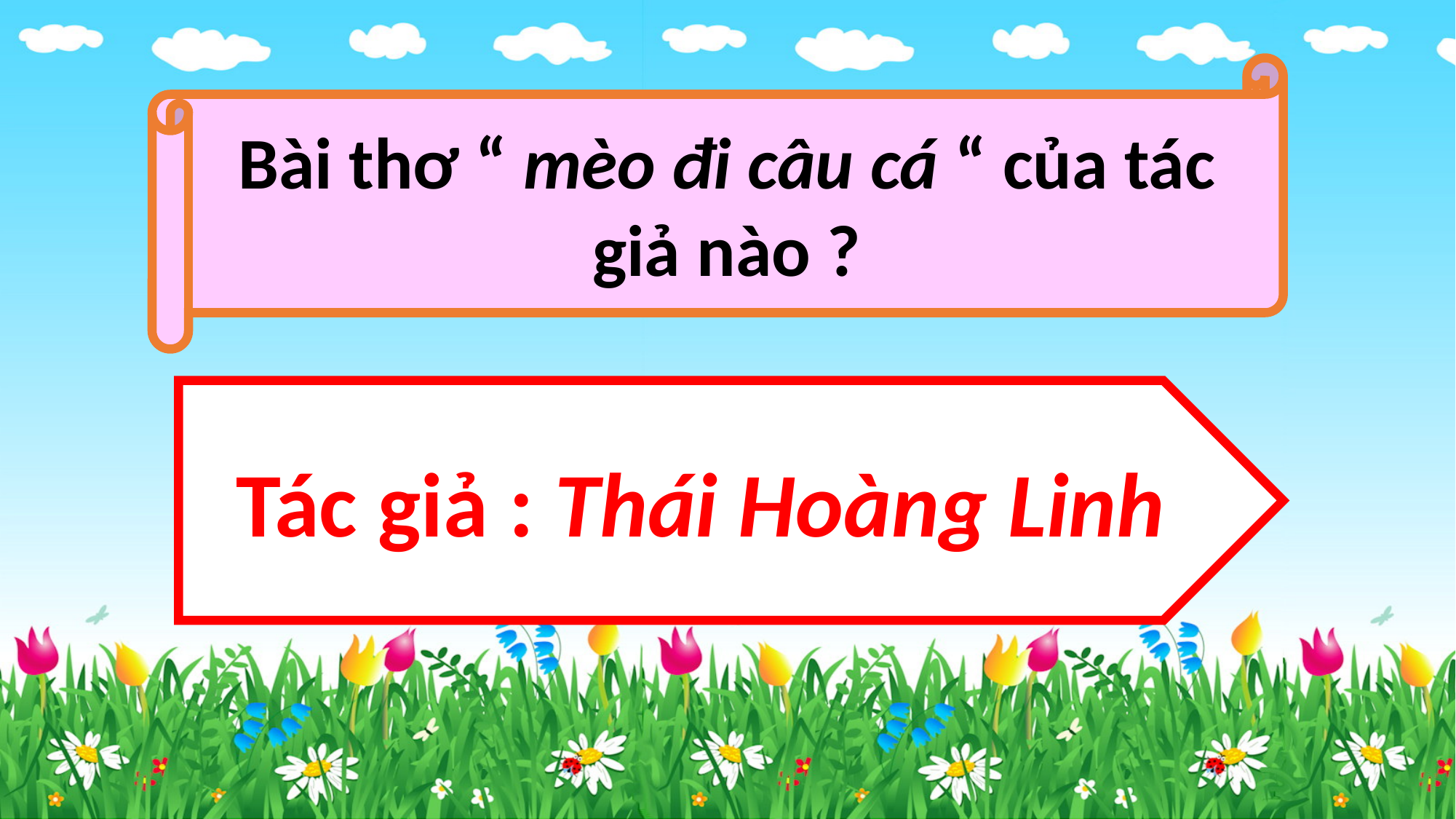

Bài thơ “ mèo đi câu cá “ của tác giả nào ?
Tác giả : Thái Hoàng Linh